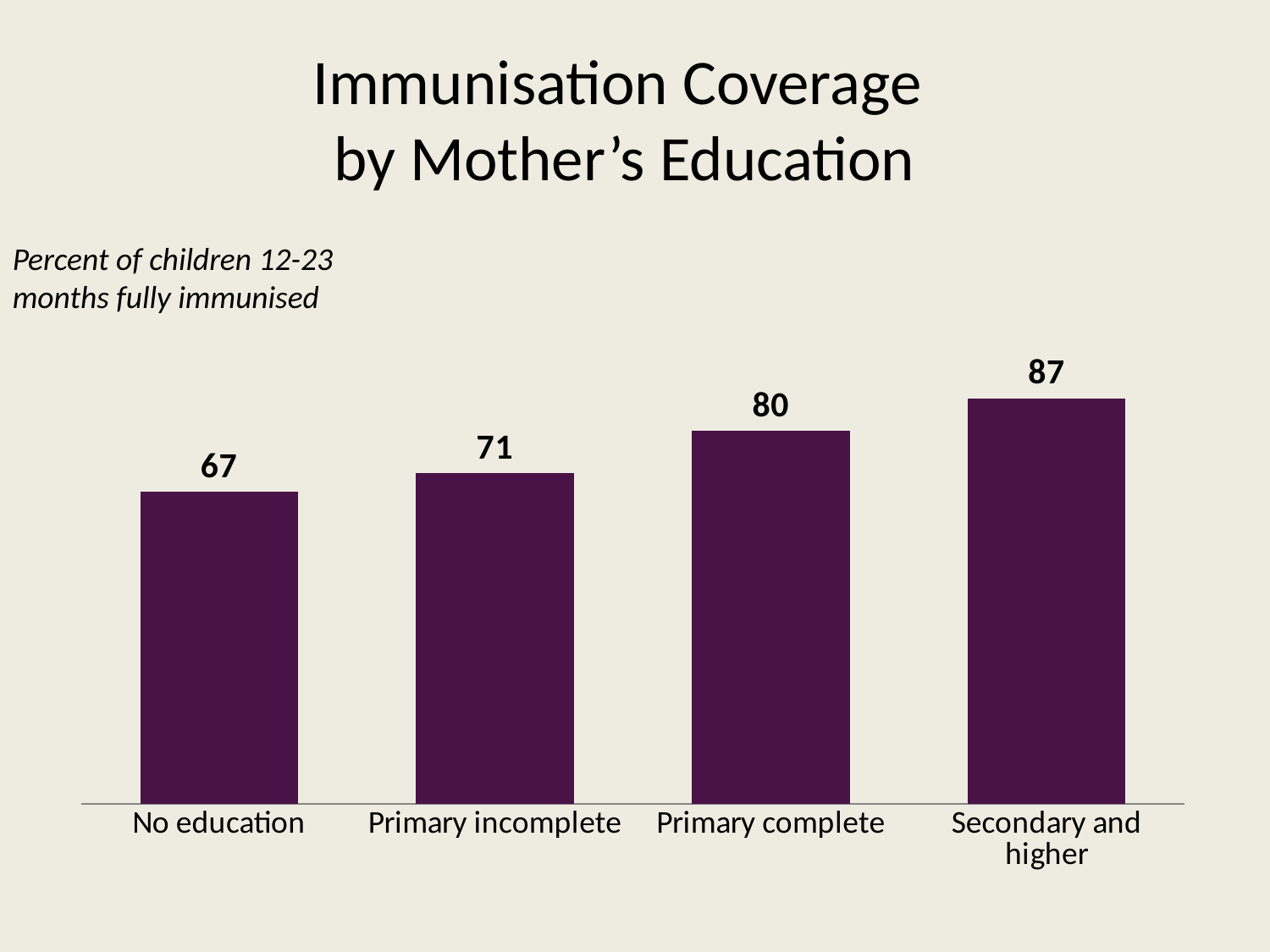

# Immunisation Coverage by Mother’s Education
Percent of children 12-23 months fully immunised

### Chart

| Category | Series 1 |
|---|---|
| No education | 67.0 |
| Primary incomplete | 71.0 |
| Primary complete | 80.0 |
| Secondary and higher | 87.0 |